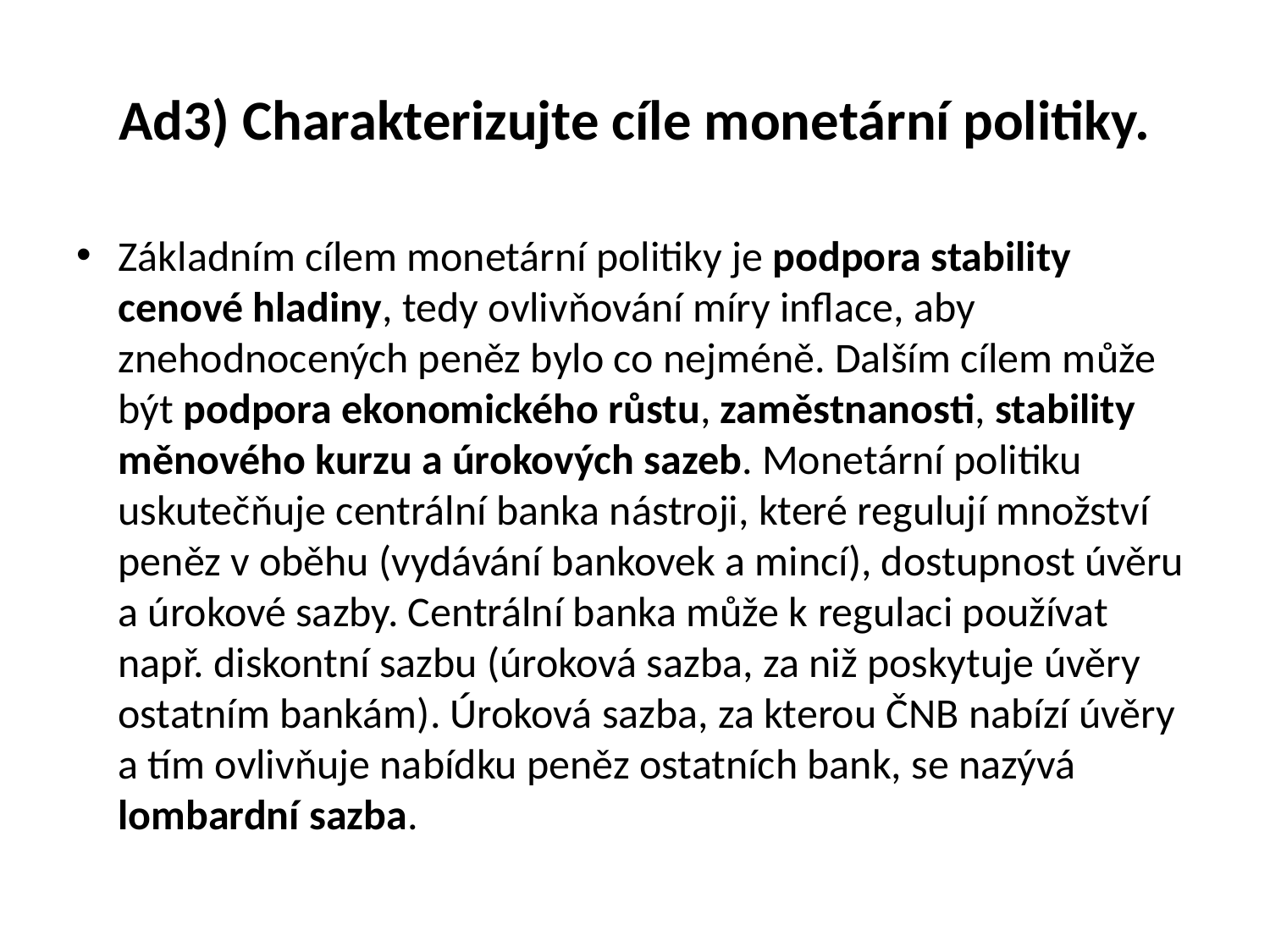

# Ad3) Charakterizujte cíle monetární politiky.
Základním cílem monetární politiky je podpora stability cenové hladiny, tedy ovlivňování míry inflace, aby znehodnocených peněz bylo co nejméně. Dalším cílem může být podpora ekonomického růstu, zaměstnanosti, stability měnového kurzu a úrokových sazeb. Monetární politiku uskutečňuje centrální banka nástroji, které regulují množství peněz v oběhu (vydávání bankovek a mincí), dostupnost úvěru a úrokové sazby. Centrální banka může k regulaci používat např. diskontní sazbu (úroková sazba, za niž poskytuje úvěry ostatním bankám). Úroková sazba, za kterou ČNB nabízí úvěry a tím ovlivňuje nabídku peněz ostatních bank, se nazývá lombardní sazba.